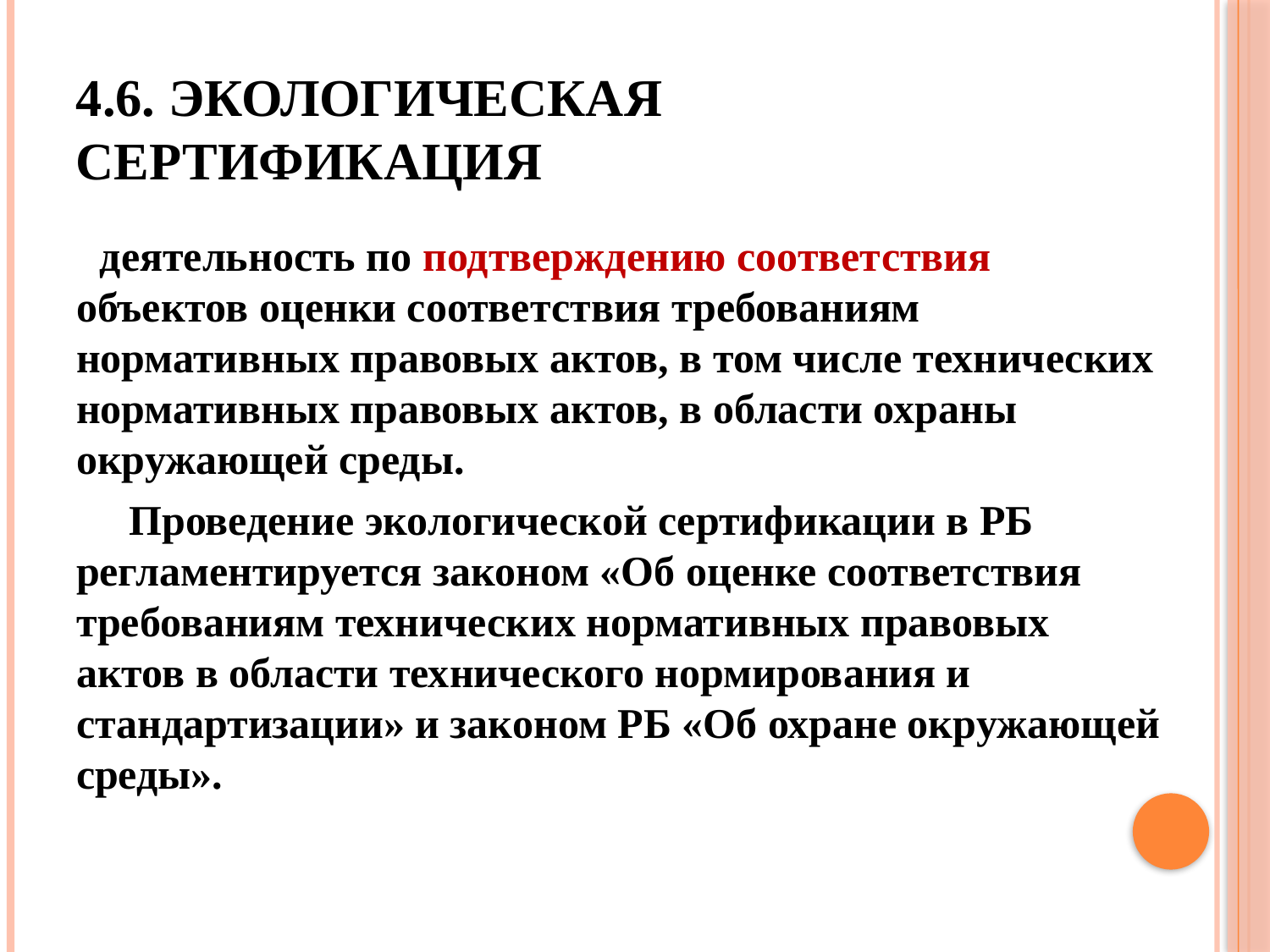

# 4.6. Экологическая сертификация
  деятельность по подтверждению соответствия объектов оценки соответствия требованиям нормативных правовых актов, в том числе технических нормативных правовых актов, в области охраны окружающей среды.
     Проведение экологической сертификации в РБ регламентируется законом «Об оценке соответствия требованиям технических нормативных правовых актов в области технического нормирования и стандартизации» и законом РБ «Об охране окружающей среды».